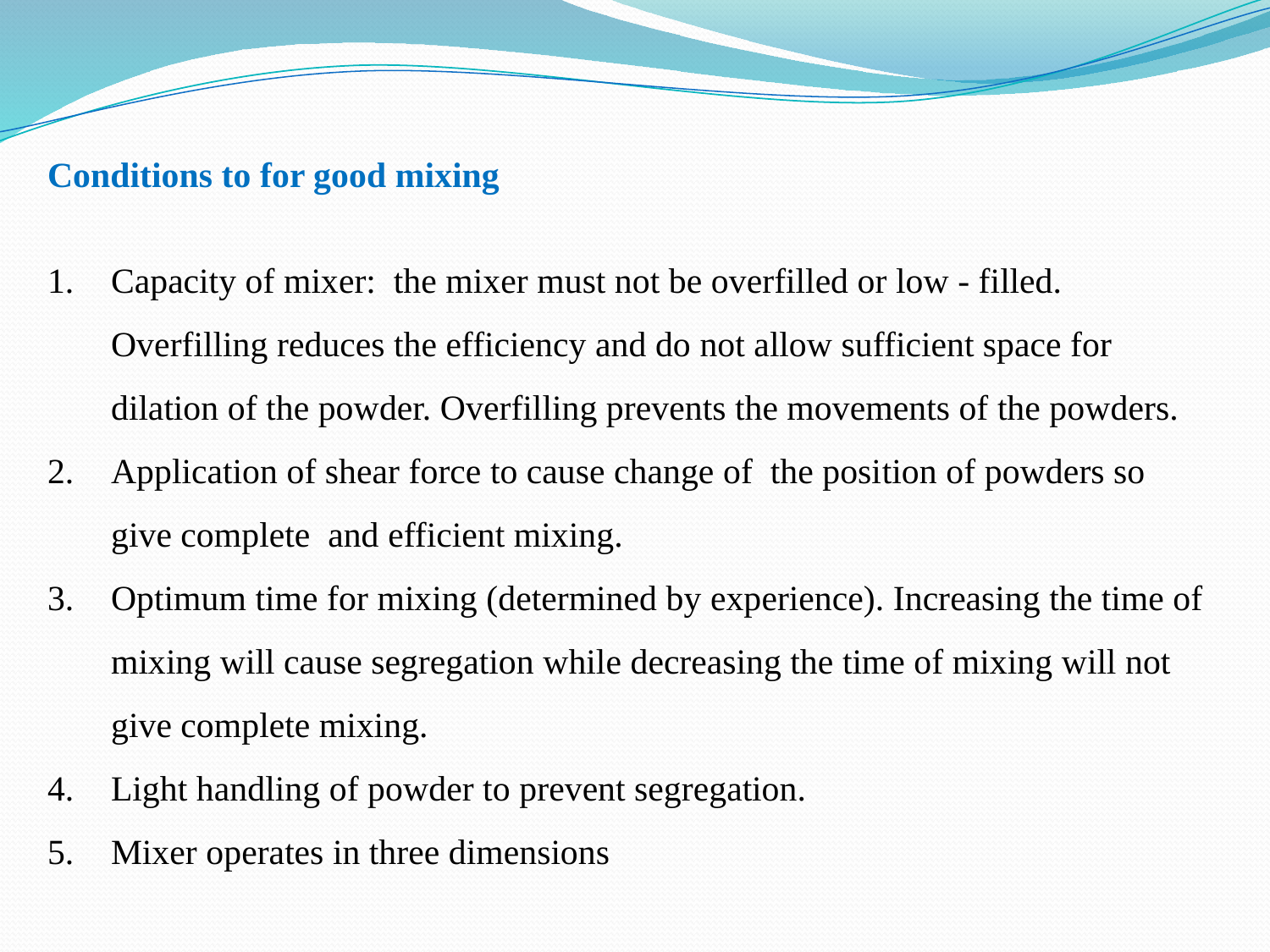

Conditions to for good mixing

Capacity of mixer:  the mixer must not be overfilled or low - filled. Overfilling reduces the efficiency and do not allow sufficient space for dilation of the powder. Overfilling prevents the movements of the powders.
Application of shear force to cause change of  the posi­tion of powders so give complete  and efficient mixing.
Optimum time for mixing (determined by experience). Increasing the time of mixing will cause segregation while decreasing the time of mixing will not give complete mixing.
Light handling of powder to prevent segregation.
Mixer operates in three dimensions